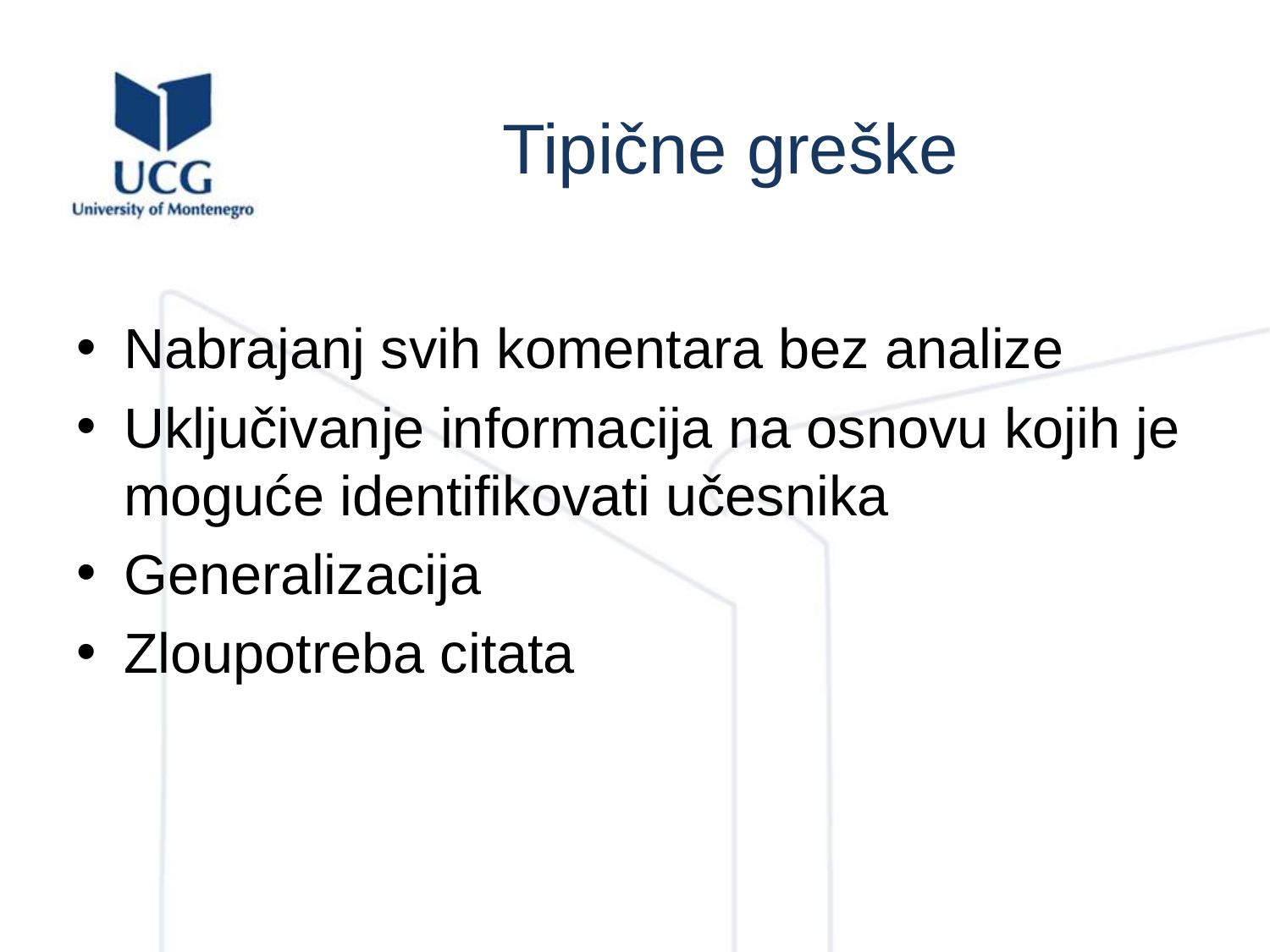

# Tipične greške
Nabrajanj svih komentara bez analize
Uključivanje informacija na osnovu kojih je moguće identifikovati učesnika
Generalizacija
Zloupotreba citata